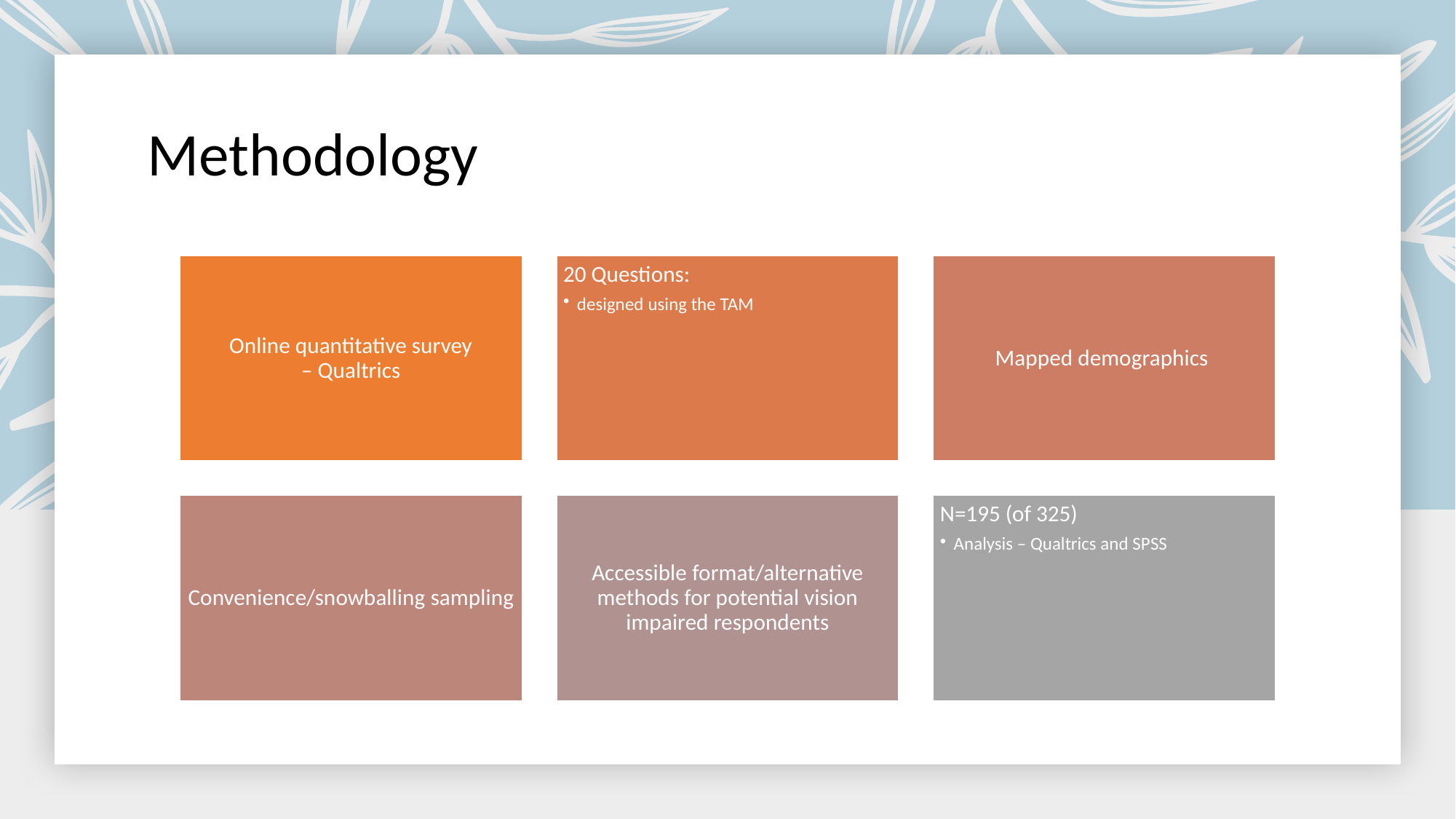

# Methodology
Online quantitative survey – Qualtrics​
20 Questions: ​
designed using the TAM​
Mapped demographics ​
Convenience/snowballing sampling​
Accessible format/alternative methods for potential vision impaired respondents​
N=195 (of 325)​
Analysis – Qualtrics and SPSS​